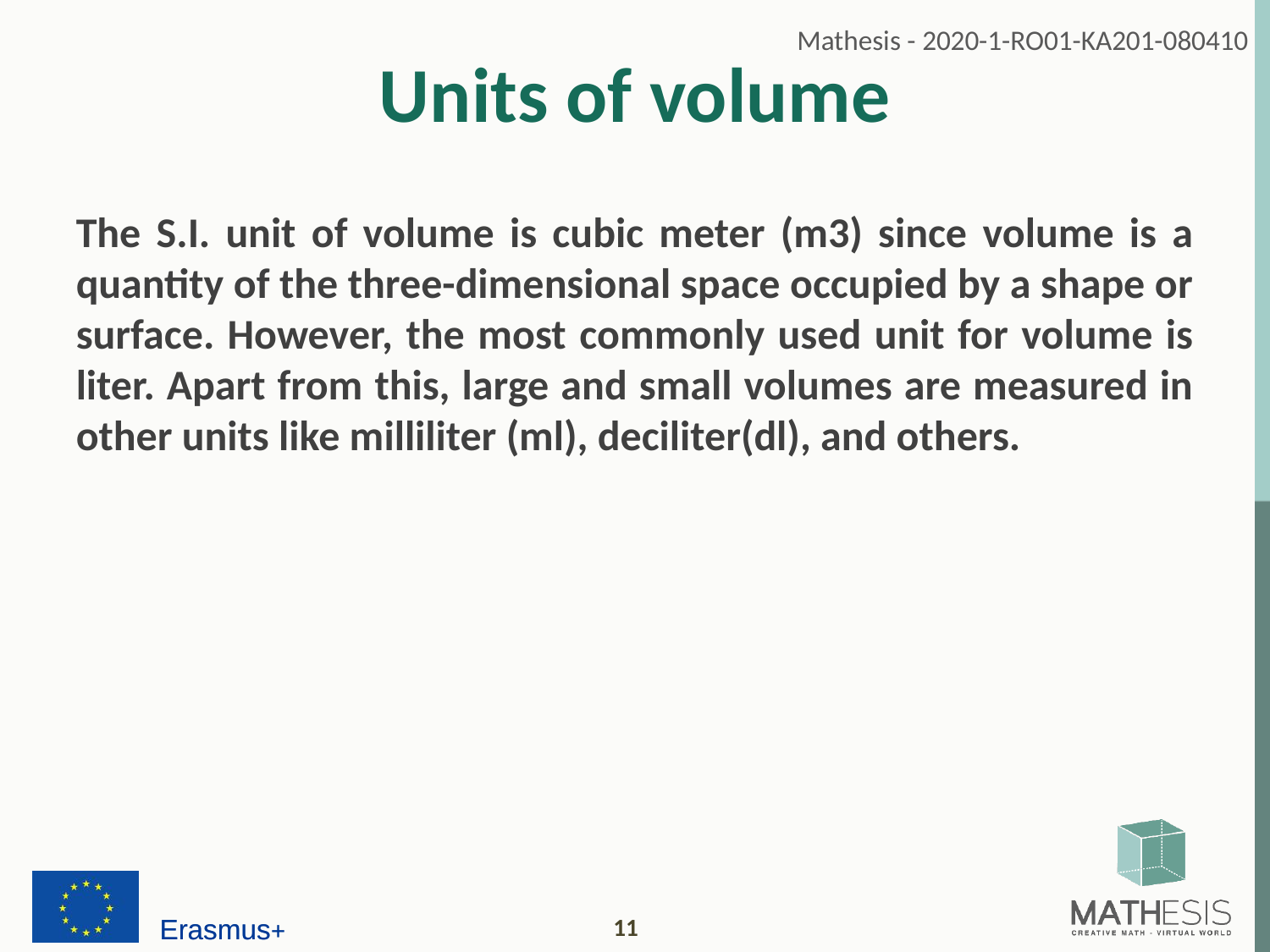

# Units of volume
The S.I. unit of volume is cubic meter (m3) since volume is a quantity of the three-dimensional space occupied by a shape or surface. However, the most commonly used unit for volume is liter. Apart from this, large and small volumes are measured in other units like milliliter (ml), deciliter(dl), and others.